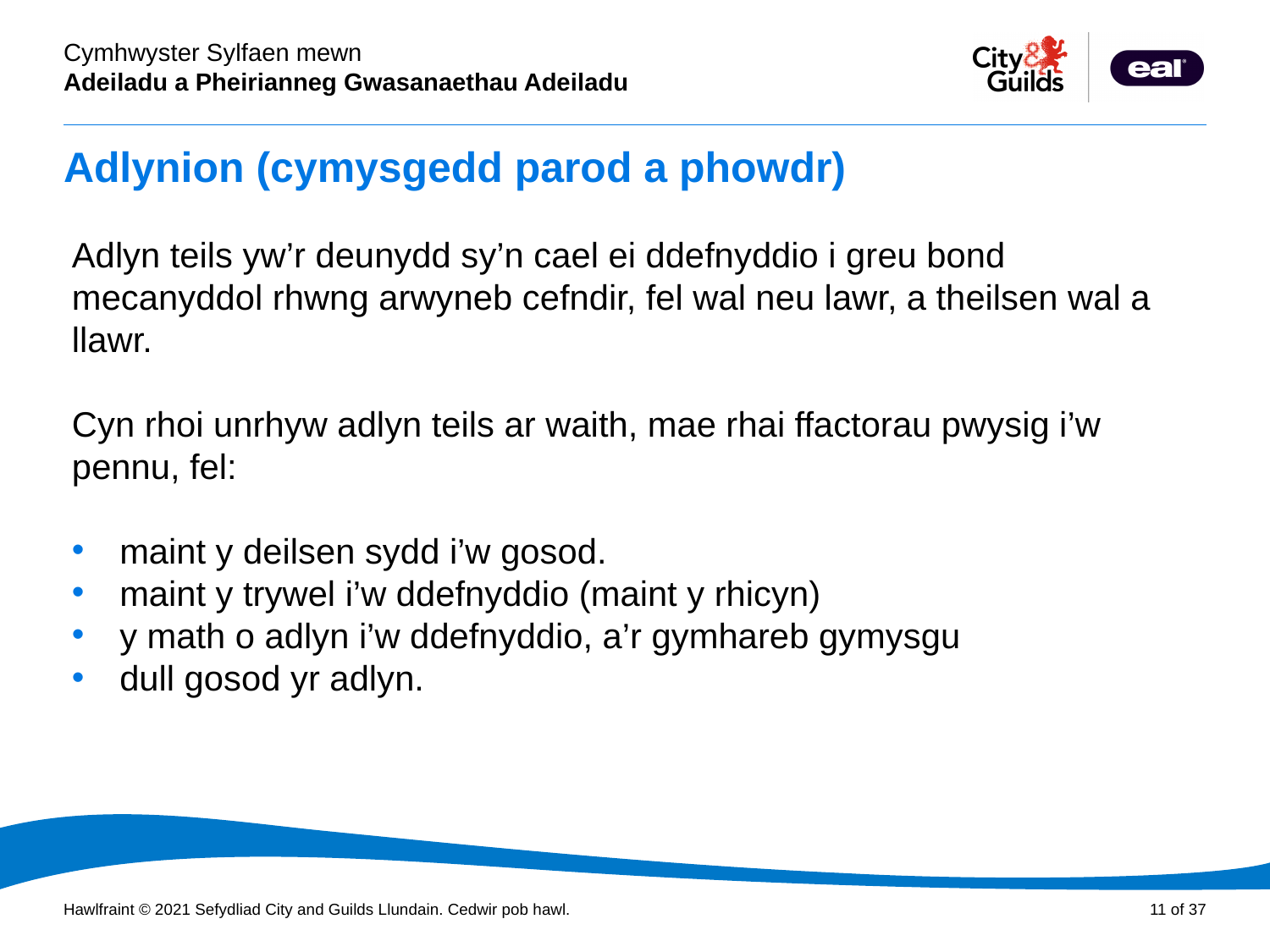

# Adlynion (cymysgedd parod a phowdr)
Adlyn teils yw’r deunydd sy’n cael ei ddefnyddio i greu bond mecanyddol rhwng arwyneb cefndir, fel wal neu lawr, a theilsen wal a llawr.

Cyn rhoi unrhyw adlyn teils ar waith, mae rhai ffactorau pwysig i’w pennu, fel:

maint y deilsen sydd i’w gosod.
maint y trywel i’w ddefnyddio (maint y rhicyn)
y math o adlyn i’w ddefnyddio, a’r gymhareb gymysgu
dull gosod yr adlyn.